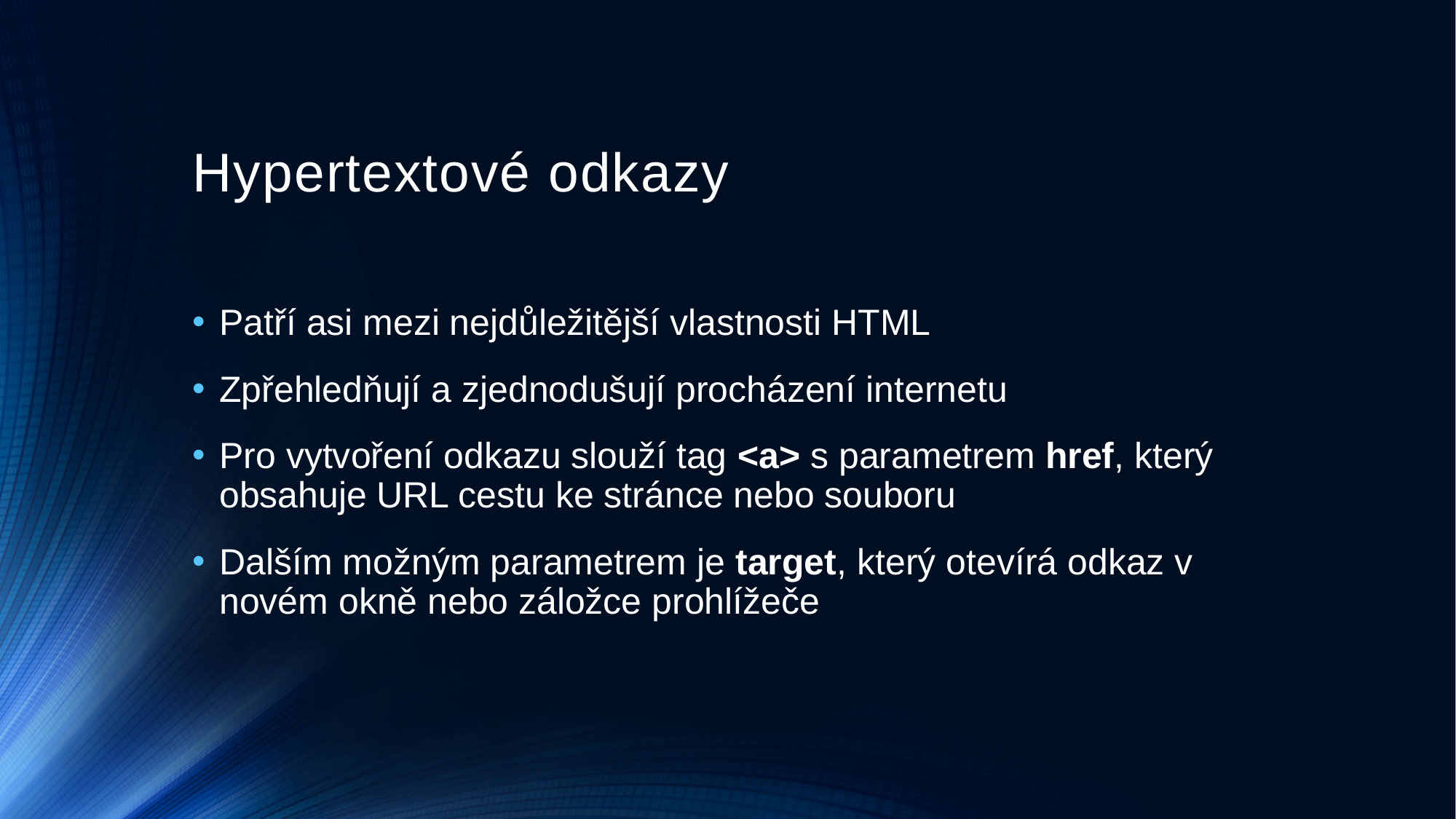

# Hypertextové odkazy

Patří asi mezi nejdůležitější vlastnosti HTML
Zpřehledňují a zjednodušují procházení internetu
Pro vytvoření odkazu slouží tag <a> s parametrem href, který obsahuje URL cestu ke stránce nebo souboru
Dalším možným parametrem je target, který otevírá odkaz v novém okně nebo záložce prohlížeče